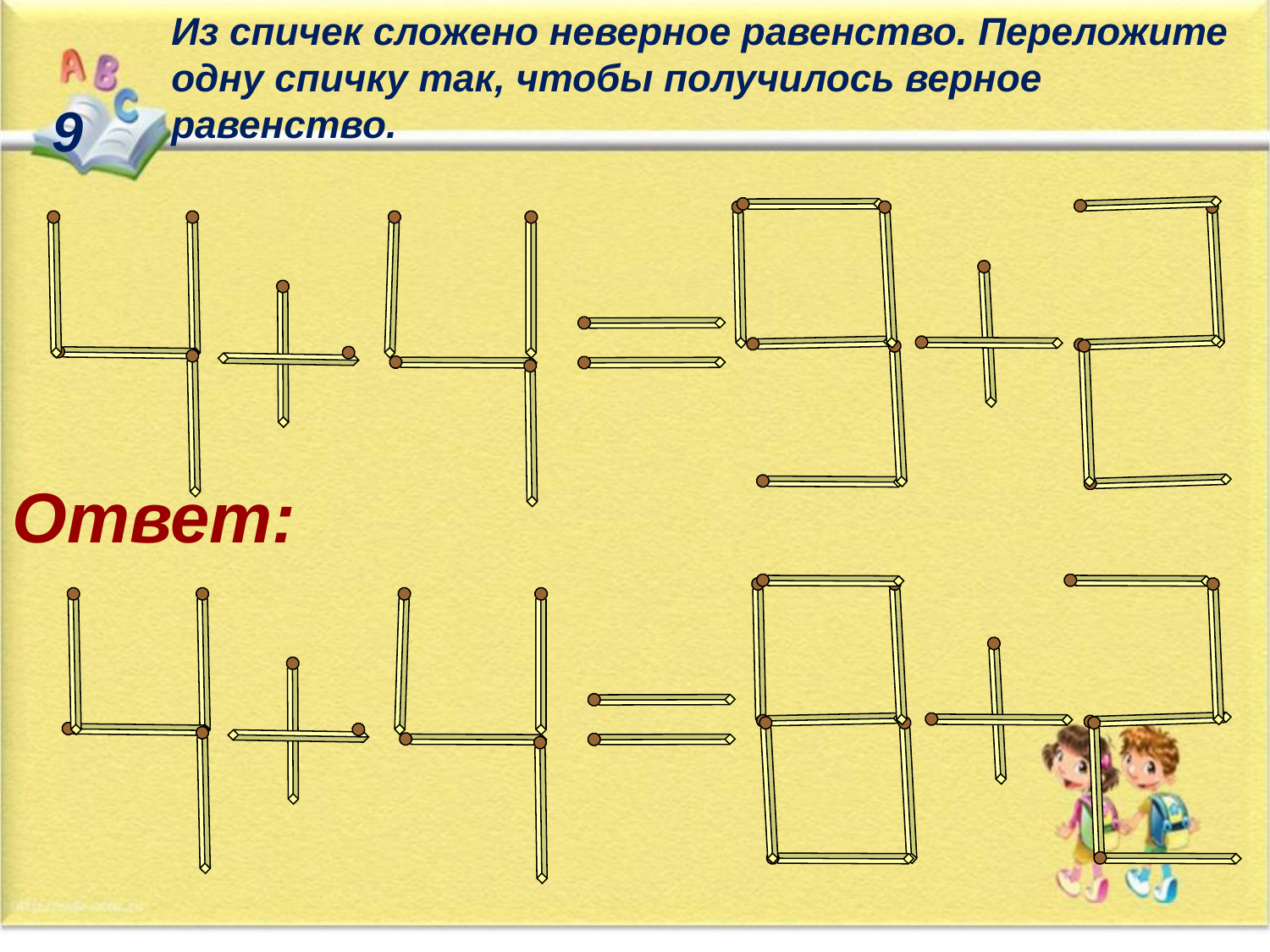

Из спичек сложено неверное равенство. Переложите одну спичку так, чтобы получилось верное равенство.
9

Ответ: